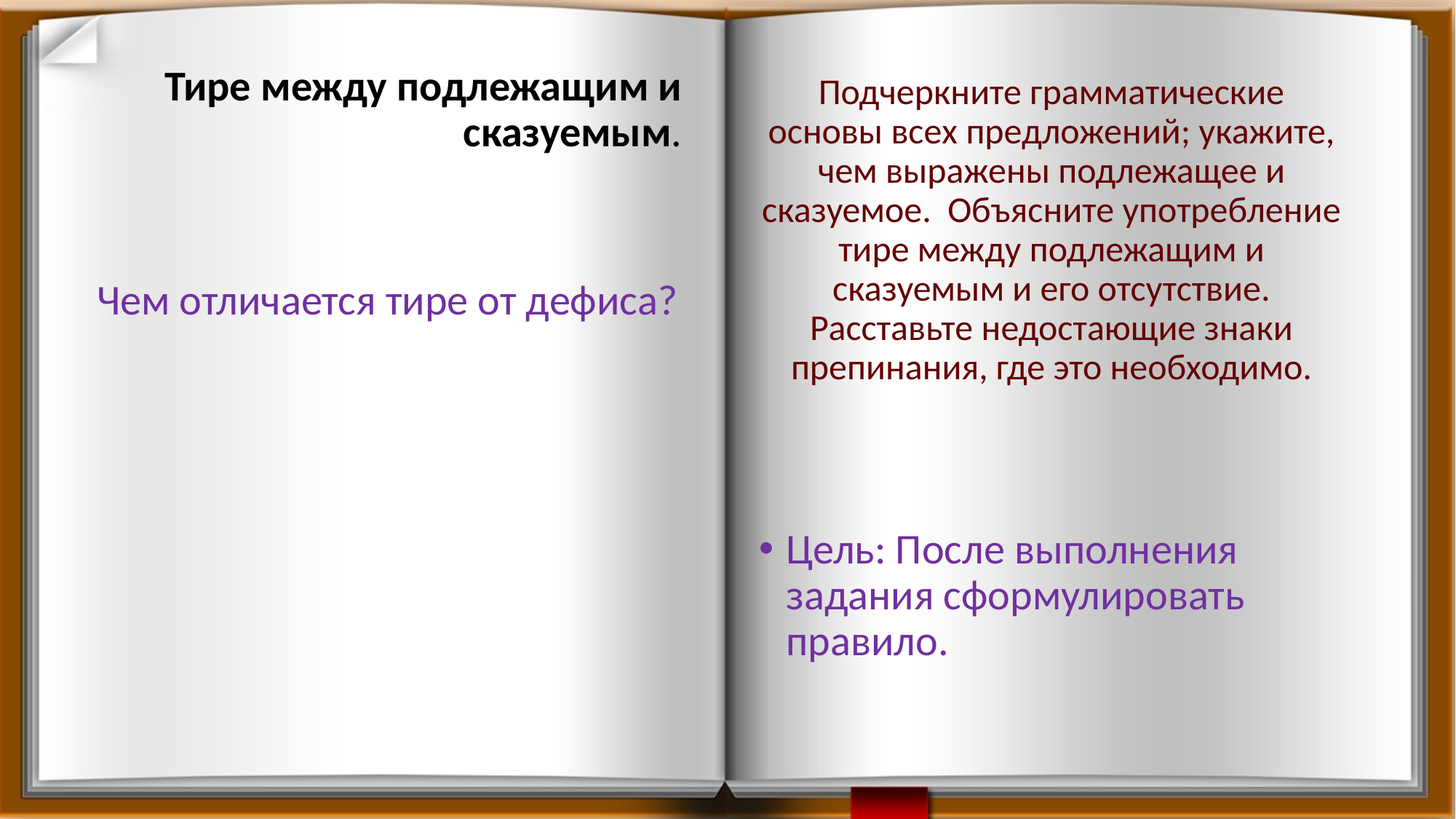

# Подчеркните грамматические основы всех предложений; укажите, чем выражены подлежащее и сказуемое.  Объясните употребление тире между подлежащим и сказуемым и его отсутствие. Расставьте недостающие знаки препинания, где это необходимо.
Тире между подлежащим и сказуемым.

Чем отличается тире от дефиса?

Цель: После выполнения задания сформулировать правило.